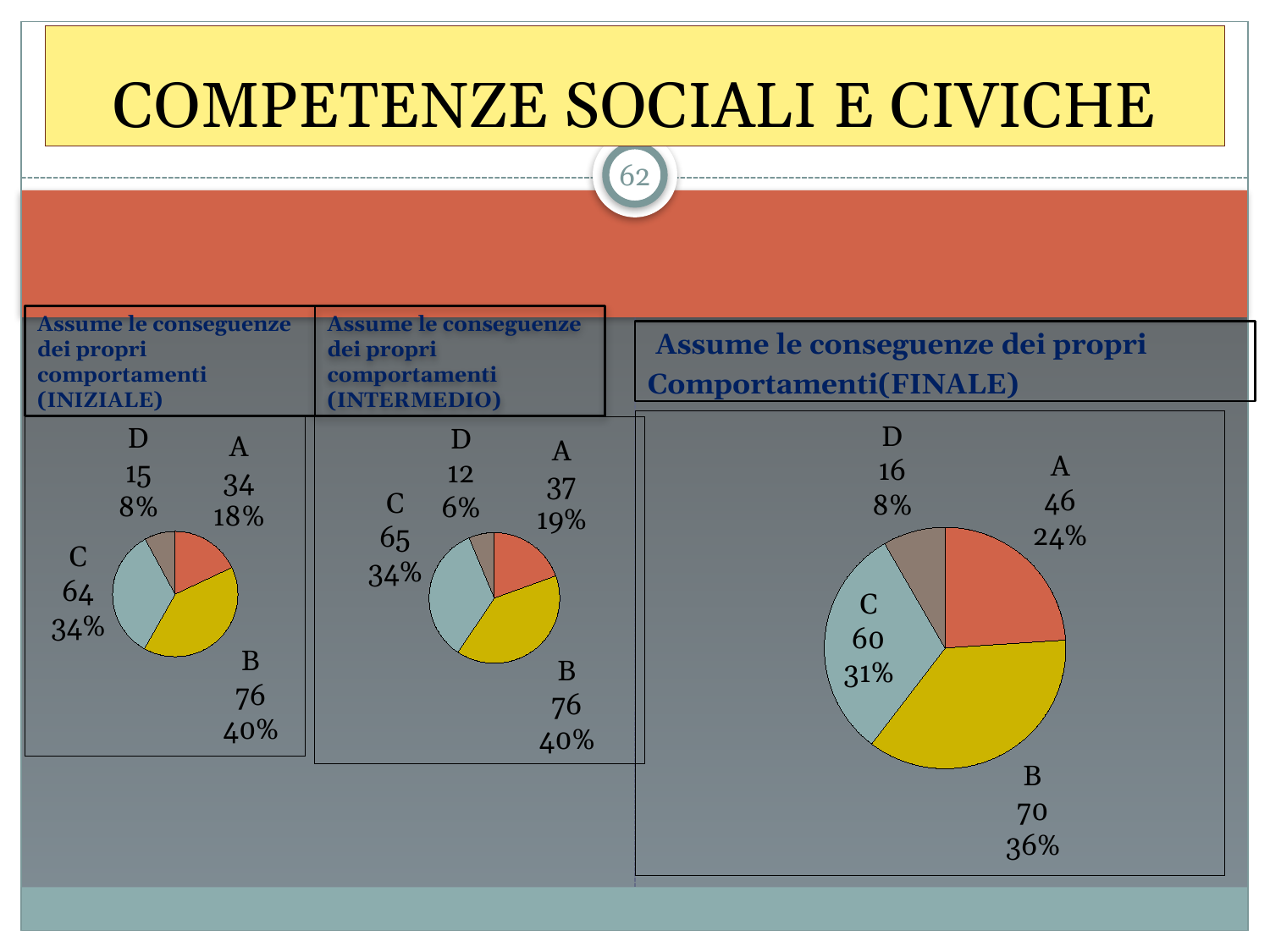

# COMPETENZE SOCIALI E CIVICHE
62
Assume le conseguenze dei propri comportamenti (INIZIALE)
Assume le conseguenze dei propri comportamenti (INTERMEDIO)
 Assume le conseguenze dei propri
Comportamenti(FINALE)

### Chart

| Category | Vendite |
|---|---|
| A | 46.0 |
| B | 70.0 |
| C | 60.0 |
| D | 16.0 |

### Chart

| Category | Colonna1 |
|---|---|
| A | 34.0 |
| B | 76.0 |
| C | 64.0 |
| D | 15.0 |

### Chart

| Category | Vendite |
|---|---|
| A | 37.0 |
| B | 76.0 |
| C | 65.0 |
| D | 12.0 |